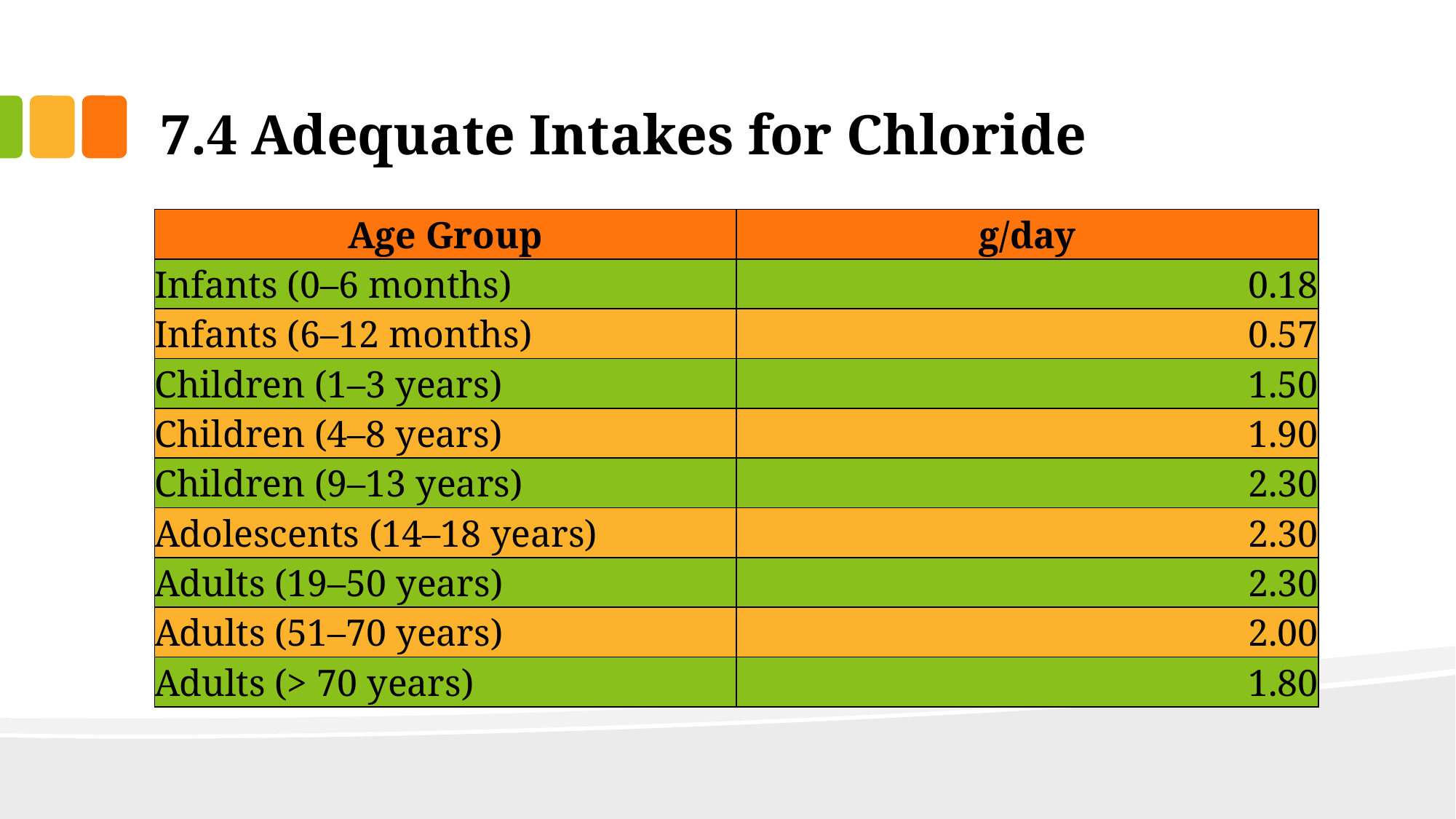

# 7.4 Adequate Intakes for Chloride
| Age Group | g/day |
| --- | --- |
| Infants (0–6 months) | 0.18 |
| Infants (6–12 months) | 0.57 |
| Children (1–3 years) | 1.50 |
| Children (4–8 years) | 1.90 |
| Children (9–13 years) | 2.30 |
| Adolescents (14–18 years) | 2.30 |
| Adults (19–50 years) | 2.30 |
| Adults (51–70 years) | 2.00 |
| Adults (> 70 years) | 1.80 |